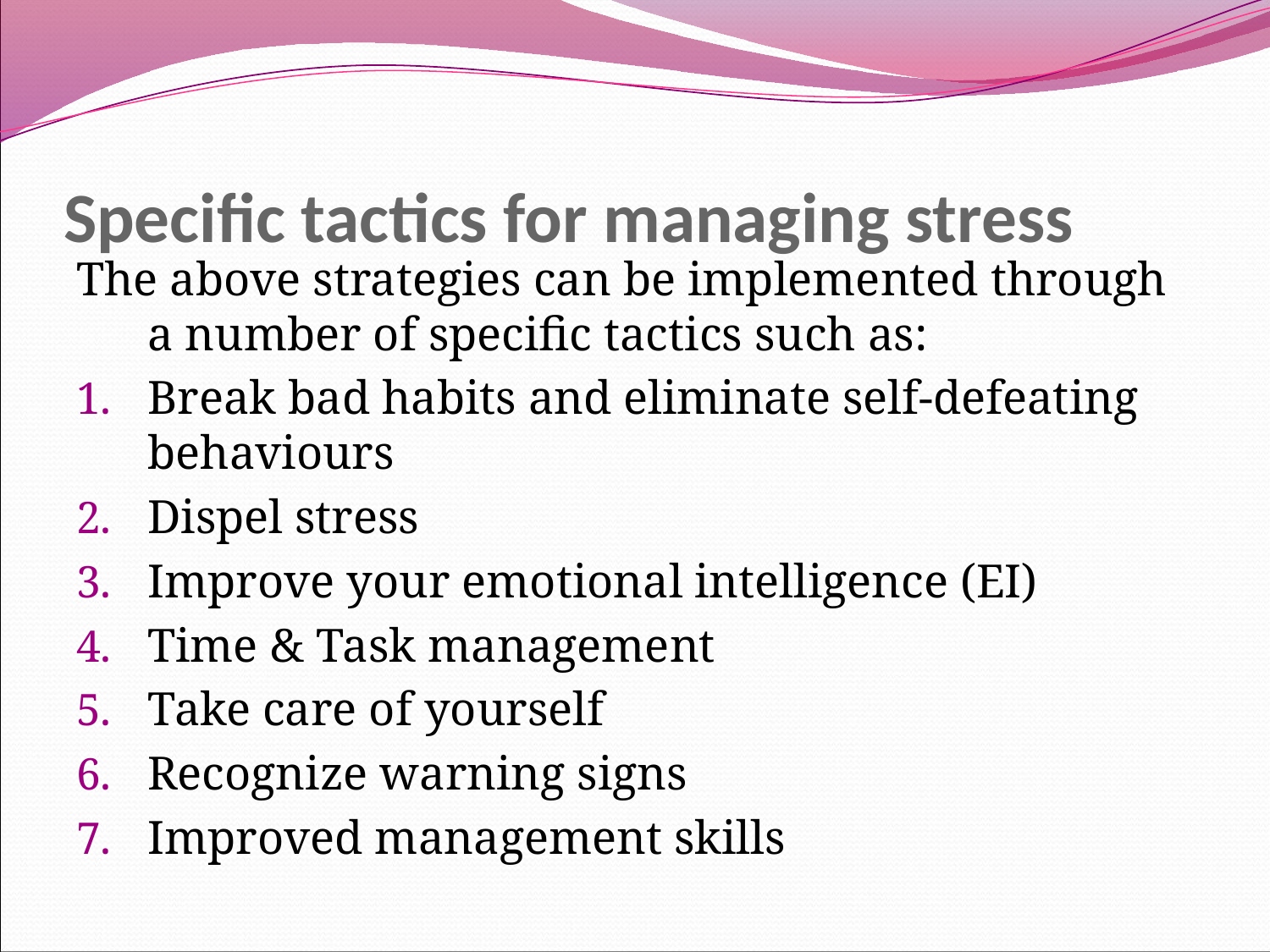

# Specific tactics for managing stress
The above strategies can be implemented through a number of specific tactics such as:
Break bad habits and eliminate self-defeating behaviours
Dispel stress
Improve your emotional intelligence (EI)
Time & Task management
Take care of yourself
Recognize warning signs
Improved management skills